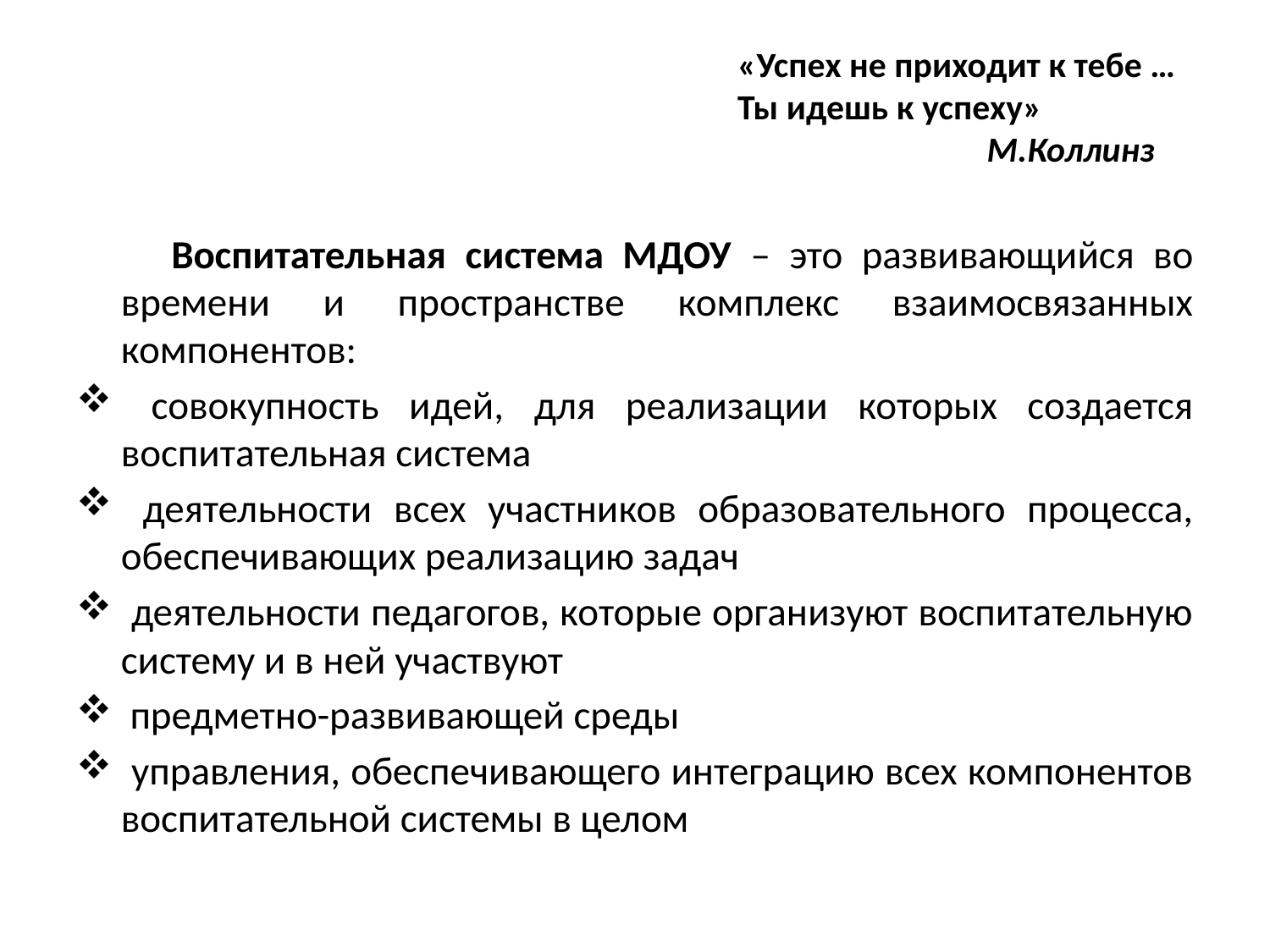

«Успех не приходит к тебе …
Ты идешь к успеху»
                               М.Коллинз
     Воспитательная система МДОУ – это развивающийся во времени и пространстве комплекс взаимосвязанных компонентов:
 совокупность идей, для реализации которых создается воспитательная система
 деятельности всех участников образовательного процесса, обеспечивающих реализацию задач
 деятельности педагогов, которые организуют воспитательную систему и в ней участвуют
 предметно-развивающей среды
 управления, обеспечивающего интеграцию всех компонентов воспитательной системы в целом